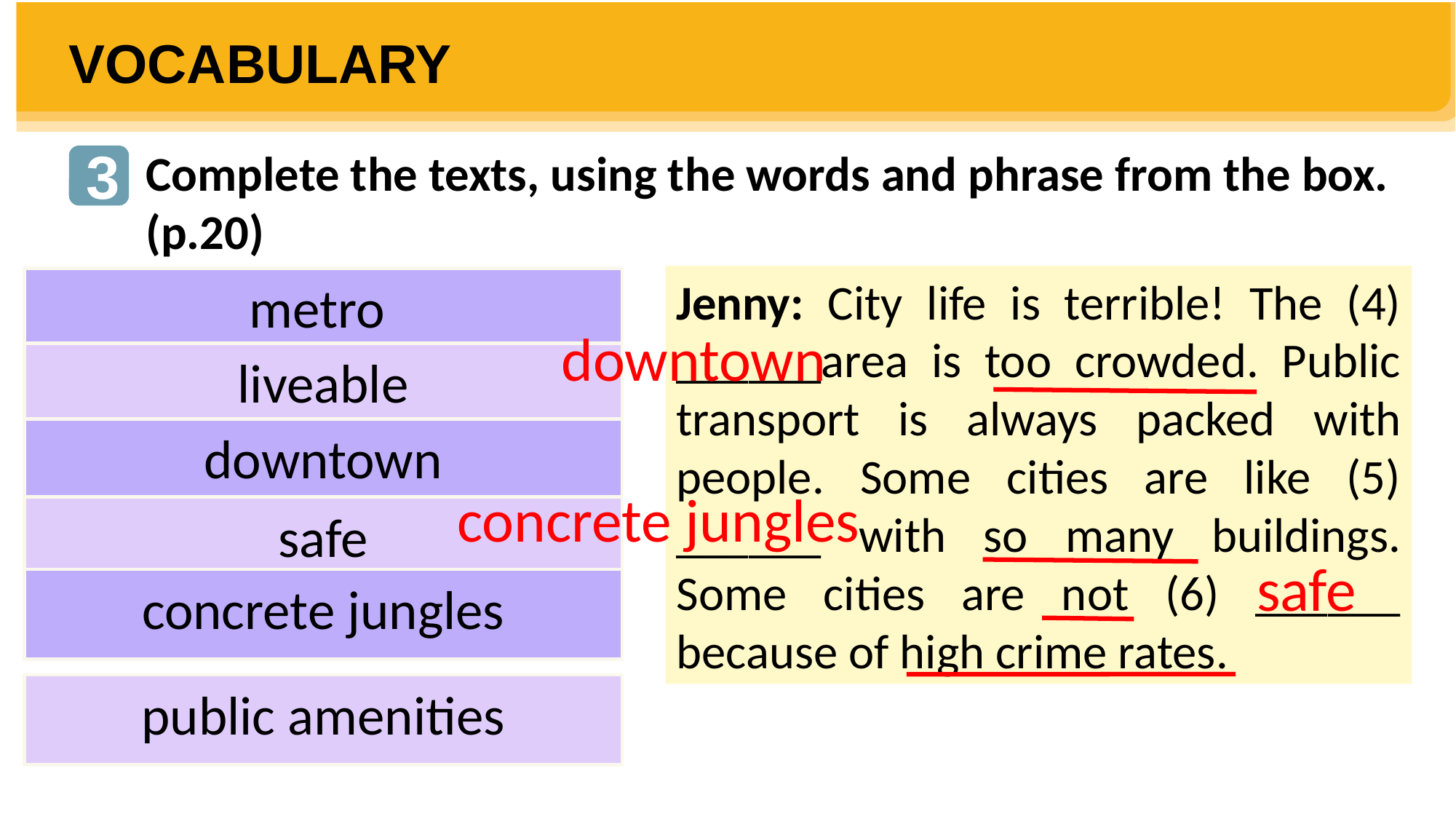

- Who you agree with, John or Jenny, and explain why.

VOCABULARY
3
Complete the texts, using the words and phrase from the box. (p.20)

Jenny: City life is terrible! The (4) ______area is too crowded. Public transport is always packed with people. Some cities are like (5) ______ with so many buildings. Some cities are not (6) ______ because of high crime rates.
metro

downtown
liveable
downtown
concrete jungles
safe
safe
concrete jungles
public amenities